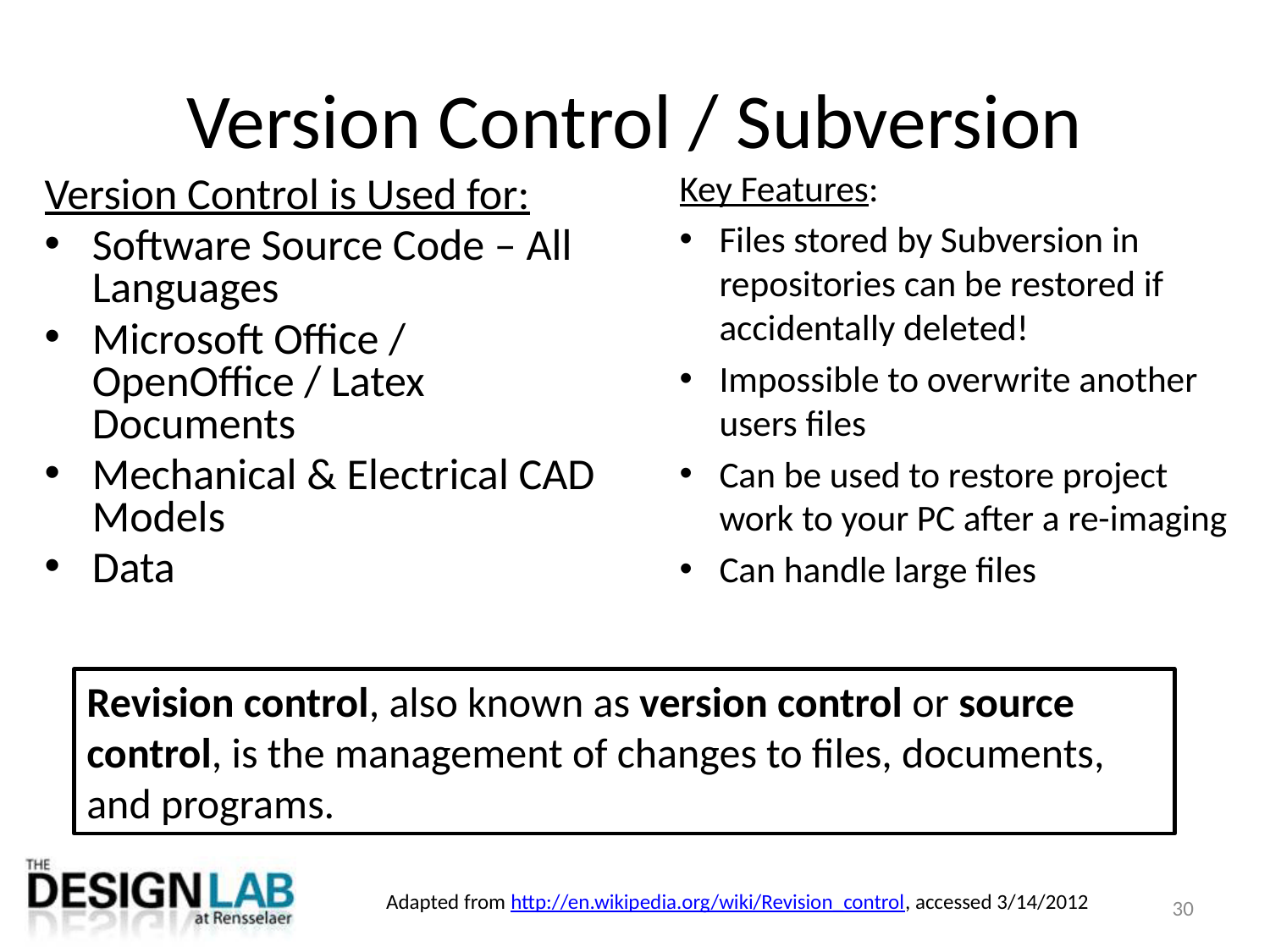

# Version Control / Subversion
Version Control is Used for:
Software Source Code – All Languages
Microsoft Office / OpenOffice / Latex Documents
Mechanical & Electrical CAD Models
Data

Key Features:
Files stored by Subversion in repositories can be restored if accidentally deleted!
Impossible to overwrite another users files
Can be used to restore project work to your PC after a re-imaging
Can handle large files

Revision control, also known as version control or source control, is the management of changes to files, documents, and programs.
Adapted from http://en.wikipedia.org/wiki/Revision_control, accessed 3/14/2012
30